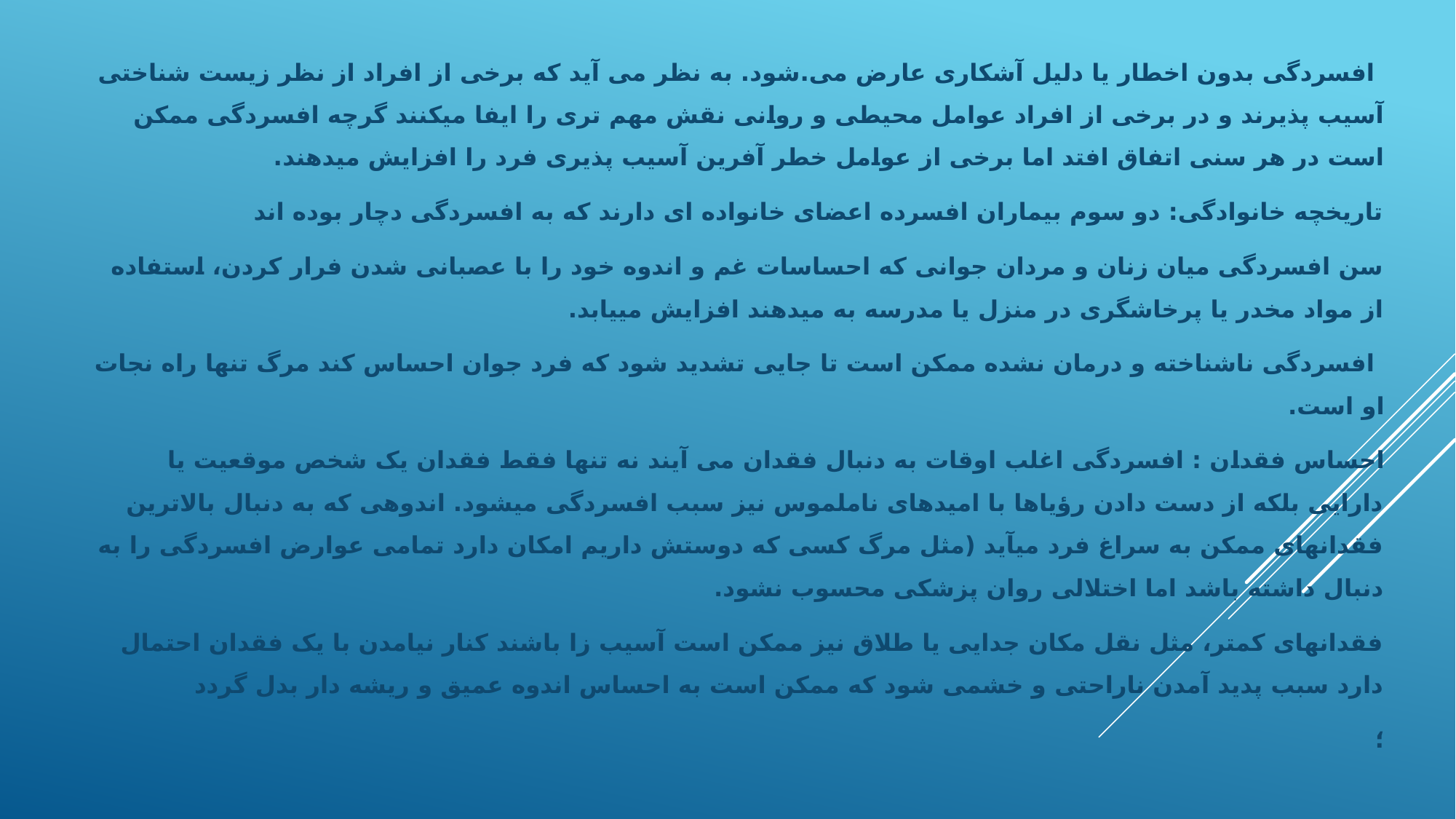

افسردگی بدون اخطار یا دلیل آشکاری عارض می.شود. به نظر می آید که برخی از افراد از نظر زیست شناختی آسیب پذیرند و در برخی از افراد عوامل محیطی و روانی نقش مهم تری را ایفا میکنند گرچه افسردگی ممکن است در هر سنی اتفاق افتد اما برخی از عوامل خطر آفرین آسیب پذیری فرد را افزایش میدهند.
تاریخچه خانوادگی: دو سوم بیماران افسرده اعضای خانواده ای دارند که به افسردگی دچار بوده اند
سن افسردگی میان زنان و مردان جوانی که احساسات غم و اندوه خود را با عصبانی شدن فرار کردن، استفاده از مواد مخدر یا پرخاشگری در منزل یا مدرسه به میدهند افزایش مییابد.
 افسردگی ناشناخته و درمان نشده ممکن است تا جایی تشدید شود که فرد جوان احساس کند مرگ تنها راه نجات او است.
احساس فقدان : افسردگی اغلب اوقات به دنبال فقدان می آیند نه تنها فقط فقدان یک شخص موقعیت یا دارایی بلکه از دست دادن رؤیاها با امیدهای ناملموس نیز سبب افسردگی میشود. اندوهی که به دنبال بالاترین فقدانهای ممکن به سراغ فرد میآید (مثل مرگ کسی که دوستش داریم امکان دارد تمامی عوارض افسردگی را به دنبال داشته باشد اما اختلالی روان پزشکی محسوب نشود.
فقدانهای کمتر، مثل نقل مكان جدایی یا طلاق نیز ممکن است آسیب زا باشند کنار نیامدن با یک فقدان احتمال دارد سبب پدید آمدن ناراحتی و خشمی شود که ممکن است به احساس اندوه عمیق و ریشه دار بدل گردد
؛